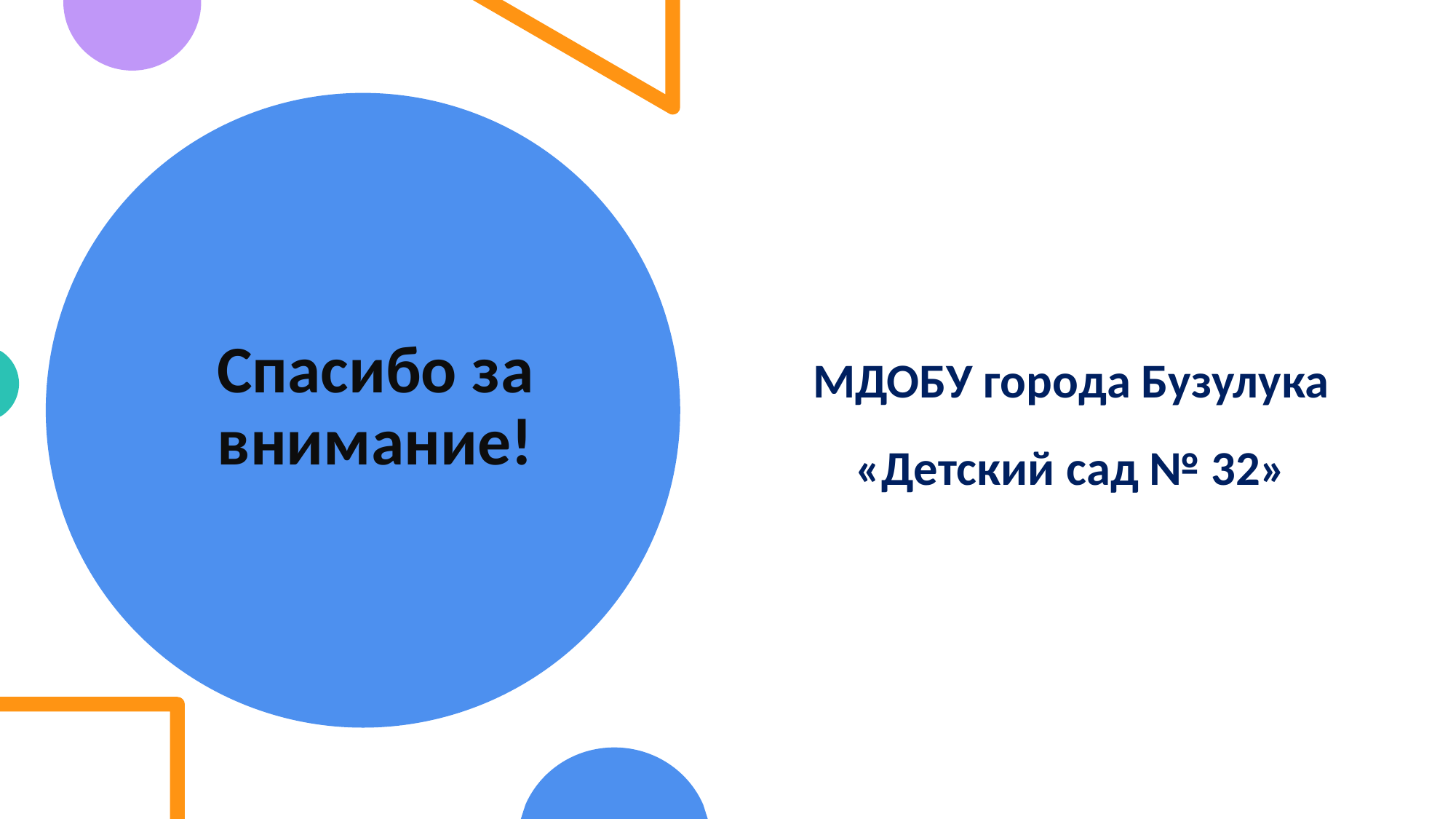

МДОБУ города Бузулука «Детский сад № 32»
# Спасибо за внимание!